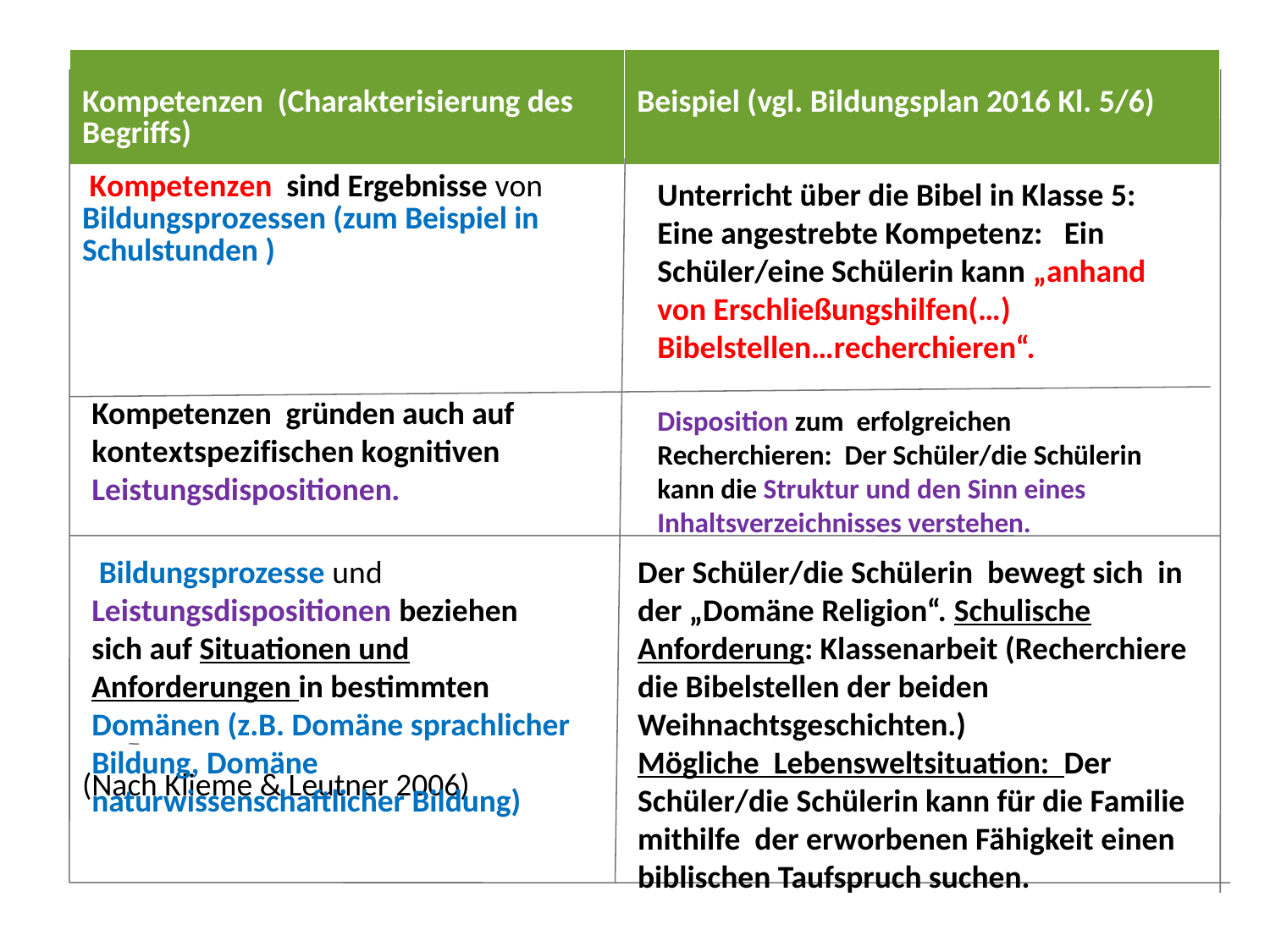

| Kompetenzen (Charakterisierung des Begriffs) | Beispiel (vgl. Bildungsplan 2016 Kl. 5/6) |
| --- | --- |
| Kompetenzen sind Ergebnisse von Bildungsprozessen (zum Beispiel in Schulstunden ) |  |
|  |  |
| (Nach Klieme & Leutner 2006) |  |
Unterricht über die Bibel in Klasse 5: Eine angestrebte Kompetenz:   Ein Schüler/eine Schülerin kann „anhand von Erschließungshilfen(…) Bibelstellen…recherchieren“.

Kompetenzen  gründen auch auf kontextspezifischen kognitiven Leistungsdispositionen.

Disposition zum  erfolgreichen Recherchieren:  Der Schüler/die Schülerin  kann die Struktur und den Sinn eines Inhaltsverzeichnisses verstehen.

 Bildungsprozesse und Leistungsdispositionen beziehen sich auf Situationen und Anforderungen in bestimmten Domänen (z.B. Domäne sprachlicher Bildung, Domäne naturwissenschaftlicher Bildung)

Der Schüler/die Schülerin  bewegt sich  in der „Domäne Religion“. Schulische Anforderung: Klassenarbeit (Recherchiere die Bibelstellen der beiden Weihnachtsgeschichten.)
Mögliche  Lebensweltsituation:  Der Schüler/die Schülerin kann für die Familie  mithilfe  der erworbenen Fähigkeit einen biblischen Taufspruch suchen.